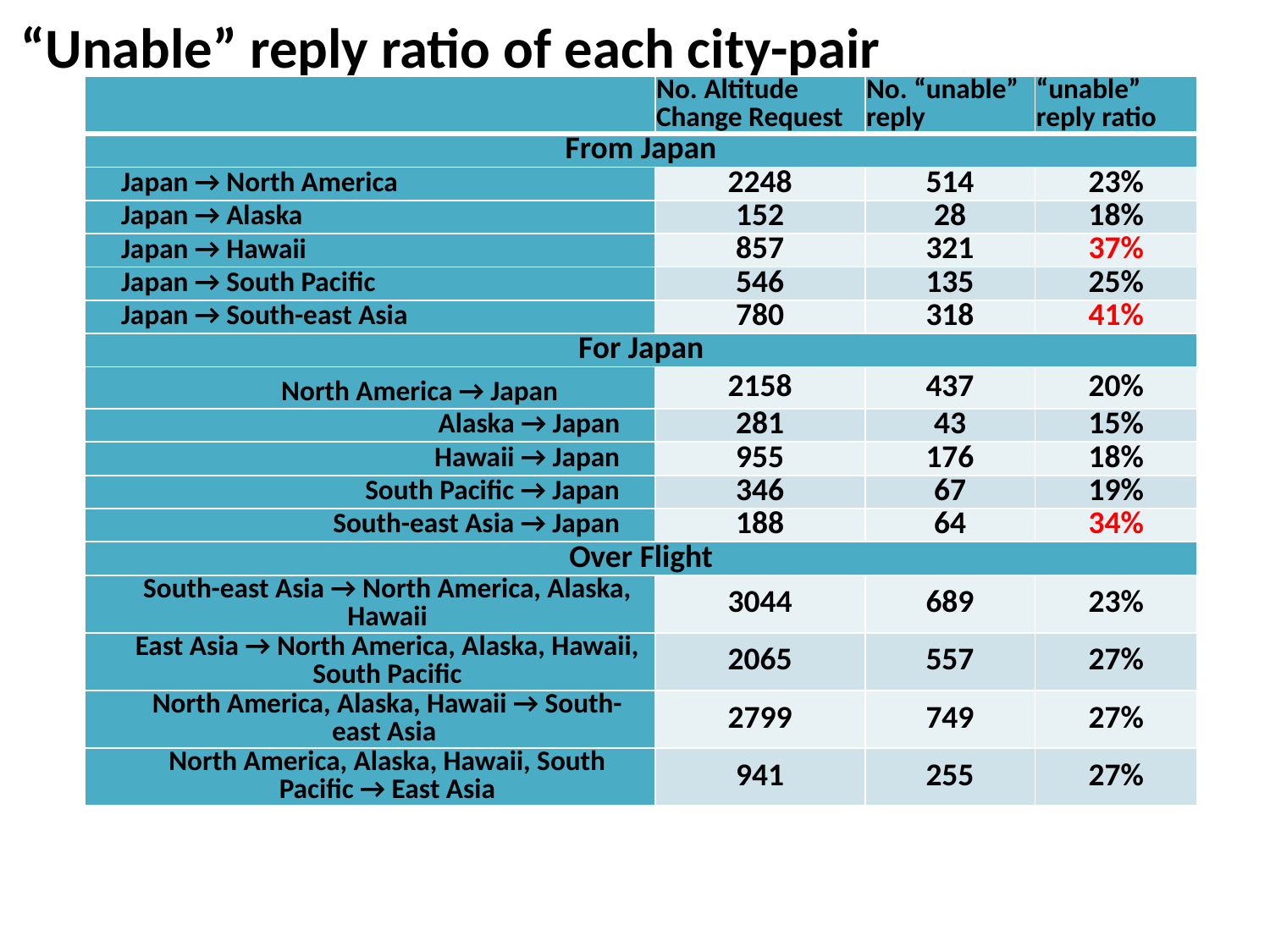

“Unable” reply ratio of each city-pair
|  | No. Altitude Change Request | No. “unable” reply | “unable” reply ratio |
| --- | --- | --- | --- |
| From Japan |  |  |  |
| Japan → North America | 2248 | 514 | 23% |
| Japan → Alaska | 152 | 28 | 18% |
| Japan → Hawaii | 857 | 321 | 37% |
| Japan → South Pacific | 546 | 135 | 25% |
| Japan → South-east Asia | 780 | 318 | 41% |
| For Japan |  |  |  |
| North America → Japan | 2158 | 437 | 20% |
| Alaska → Japan | 281 | 43 | 15% |
| Hawaii → Japan | 955 | 176 | 18% |
| South Pacific → Japan | 346 | 67 | 19% |
| South-east Asia → Japan | 188 | 64 | 34% |
| Over Flight |  |  |  |
| South-east Asia → North America, Alaska, Hawaii | 3044 | 689 | 23% |
| East Asia → North America, Alaska, Hawaii, South Pacific | 2065 | 557 | 27% |
| North America, Alaska, Hawaii → South-east Asia | 2799 | 749 | 27% |
| North America, Alaska, Hawaii, South Pacific → East Asia | 941 | 255 | 27% |